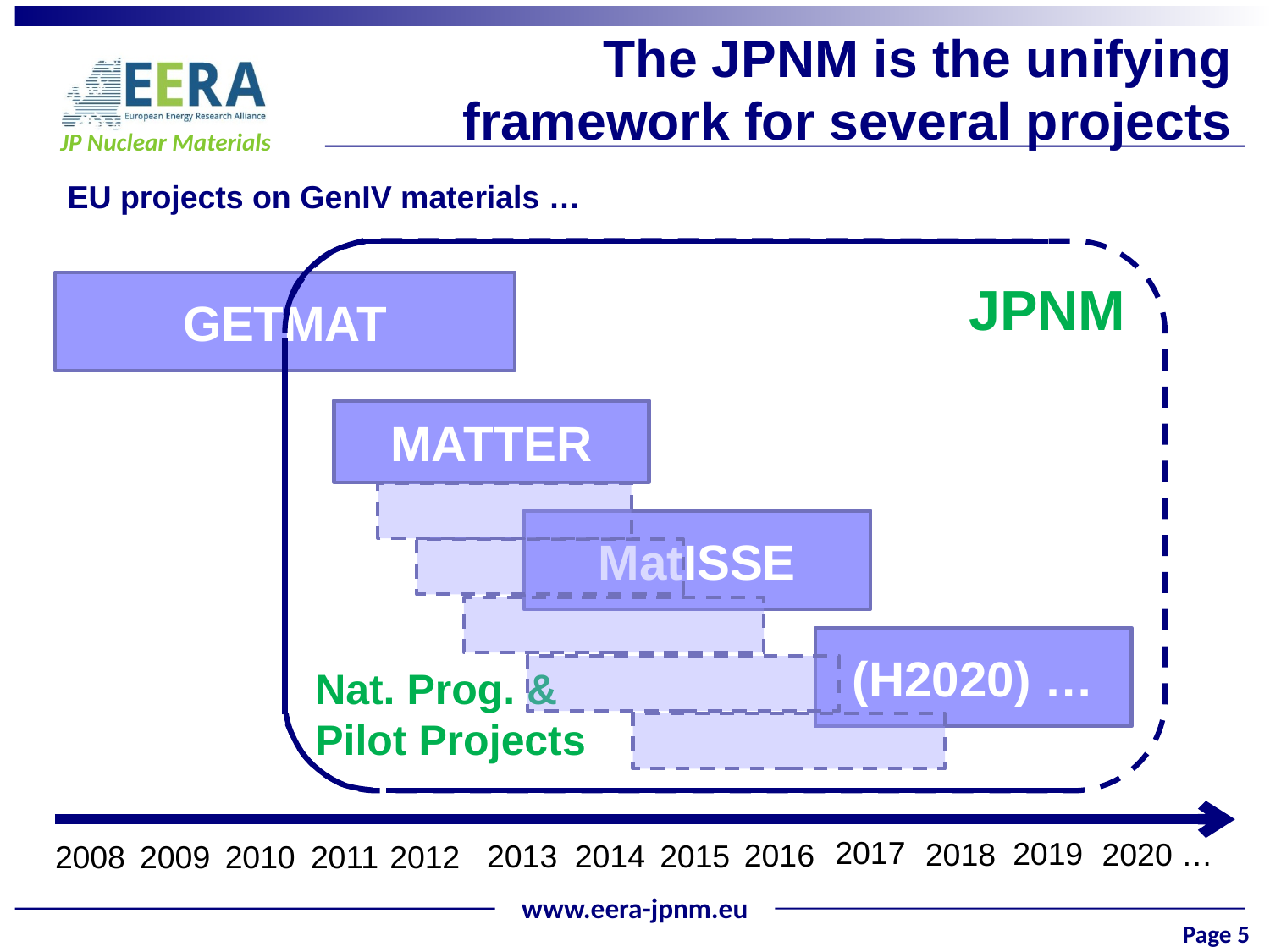

# The JPNM is the unifying framework for several projects
EU projects on GenIV materials …

JPNM

GETMAT
MATTER

MatISSE

(H2020) …
Nat. Prog. &
Pilot Projects

2017
2019
2018
2020 …
2016
2015
2014
2013
2008
2010
2012
2009
2011